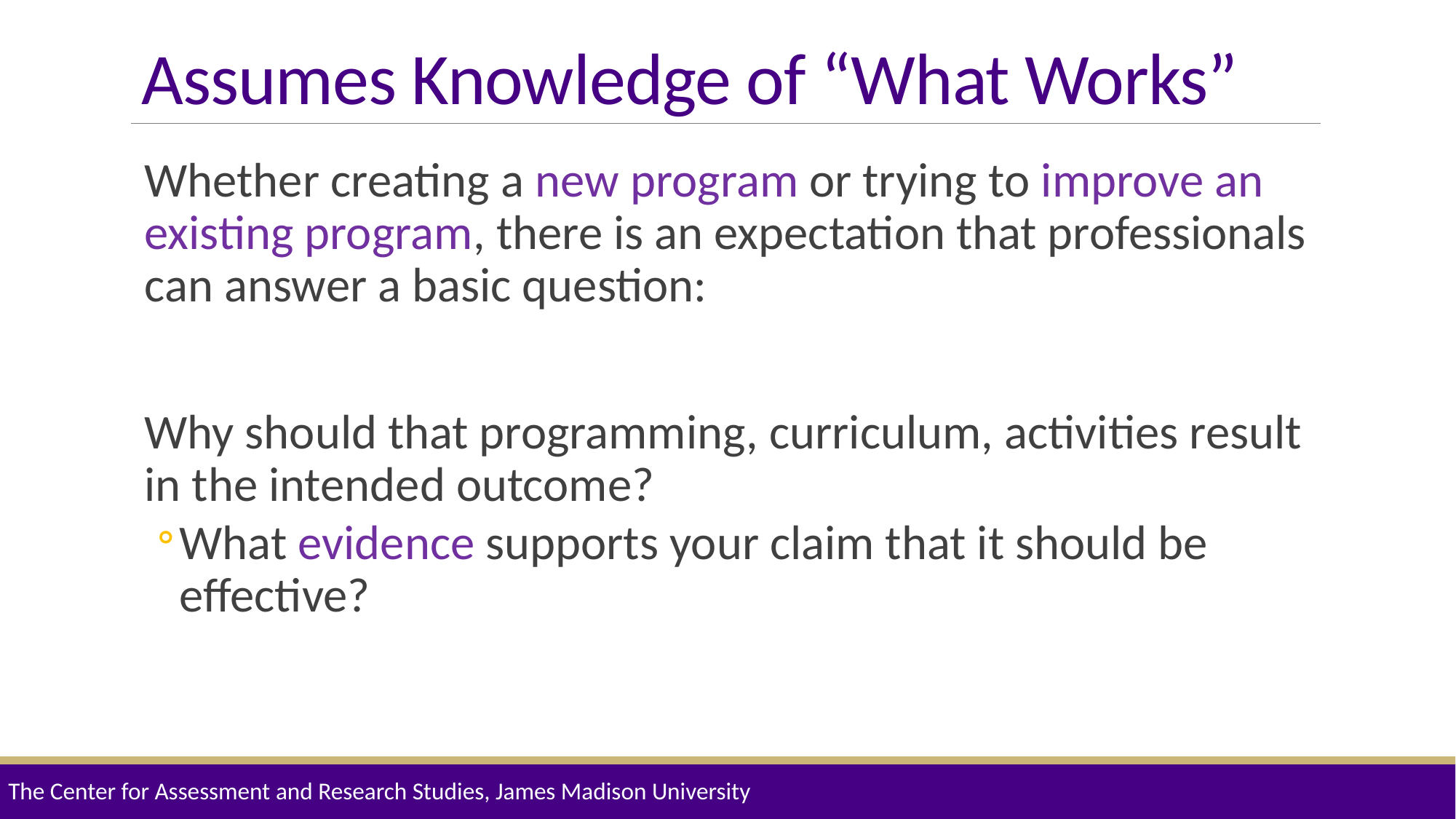

# Assumes Knowledge of “What Works”
Whether creating a new program or trying to improve an existing program, there is an expectation that professionals can answer a basic question:

Why should that programming, curriculum, activities result in the intended outcome?
What evidence supports your claim that it should be effective?
The Center for Assessment and Research Studies, James Madison University